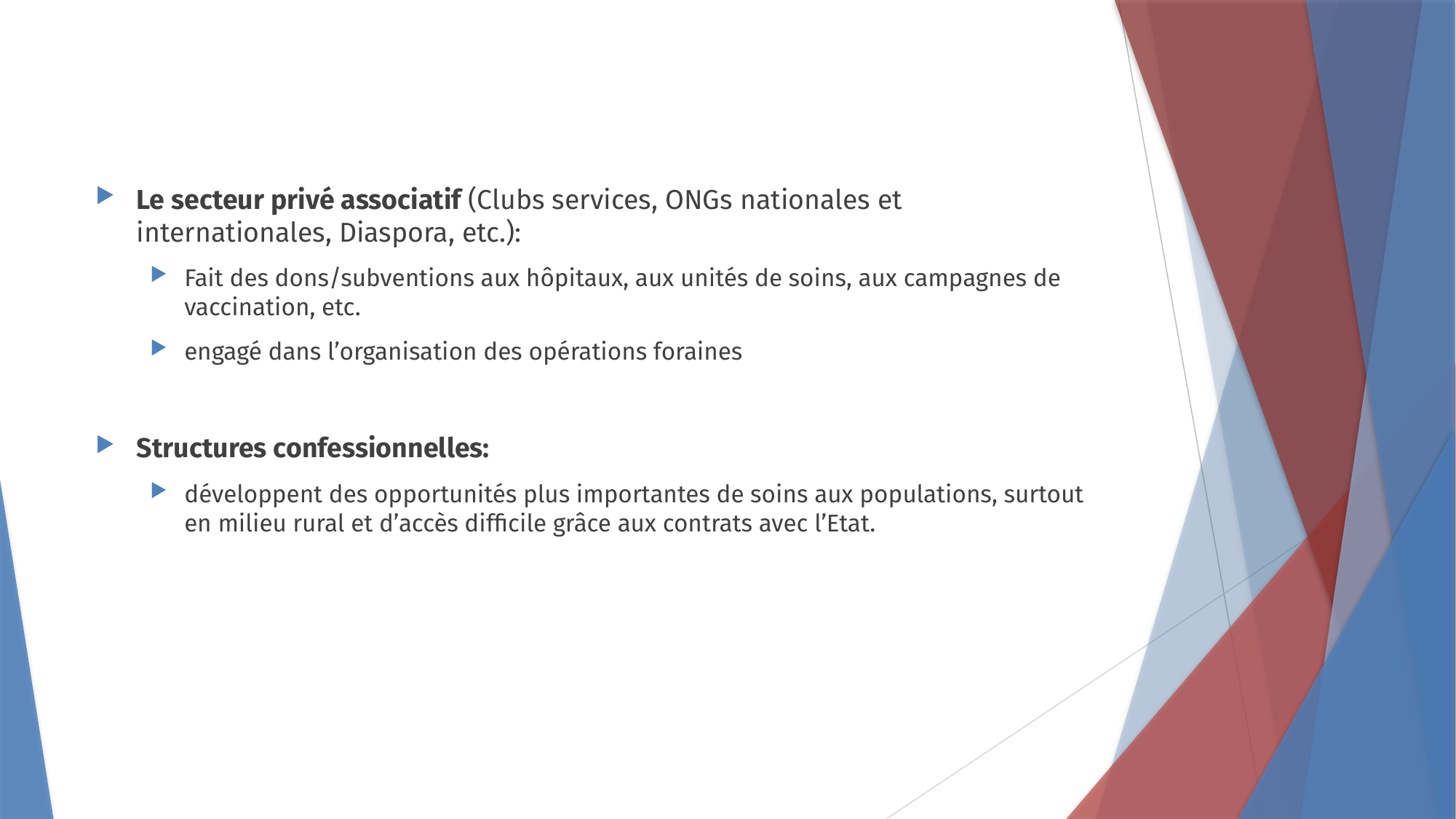

Le secteur privé associatif (Clubs services, ONGs nationales et internationales, Diaspora, etc.):
Fait des dons/subventions aux hôpitaux, aux unités de soins, aux campagnes de vaccination, etc.
engagé dans l’organisation des opérations foraines

Structures confessionnelles:
développent des opportunités plus importantes de soins aux populations, surtout en milieu rural et d’accès difficile grâce aux contrats avec l’Etat.